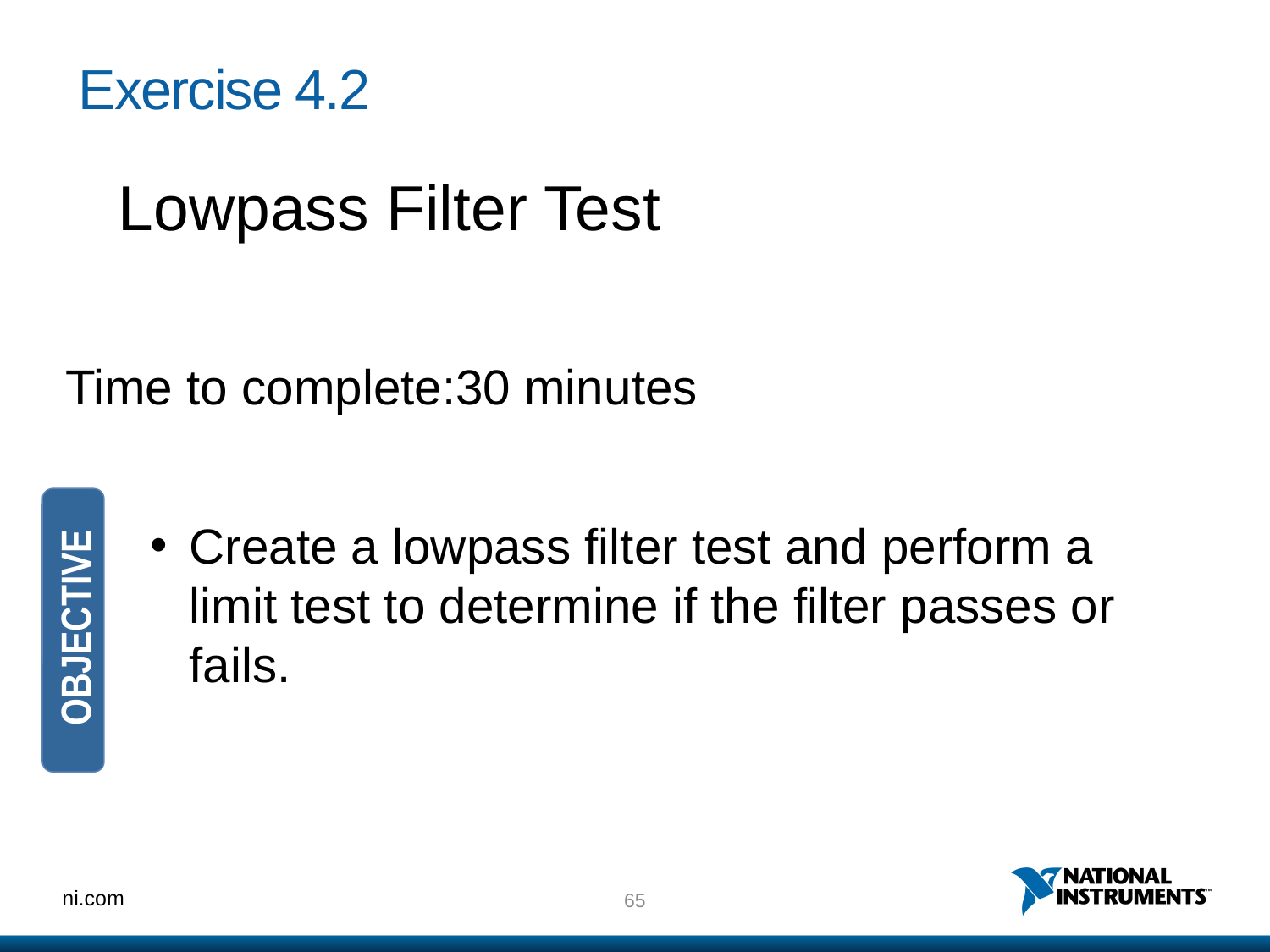

# Exercise 4.2
	Lowpass Filter Test

Time to complete:30 minutes
Create a lowpass filter test and perform a limit test to determine if the filter passes or fails.
OBJECTIVE